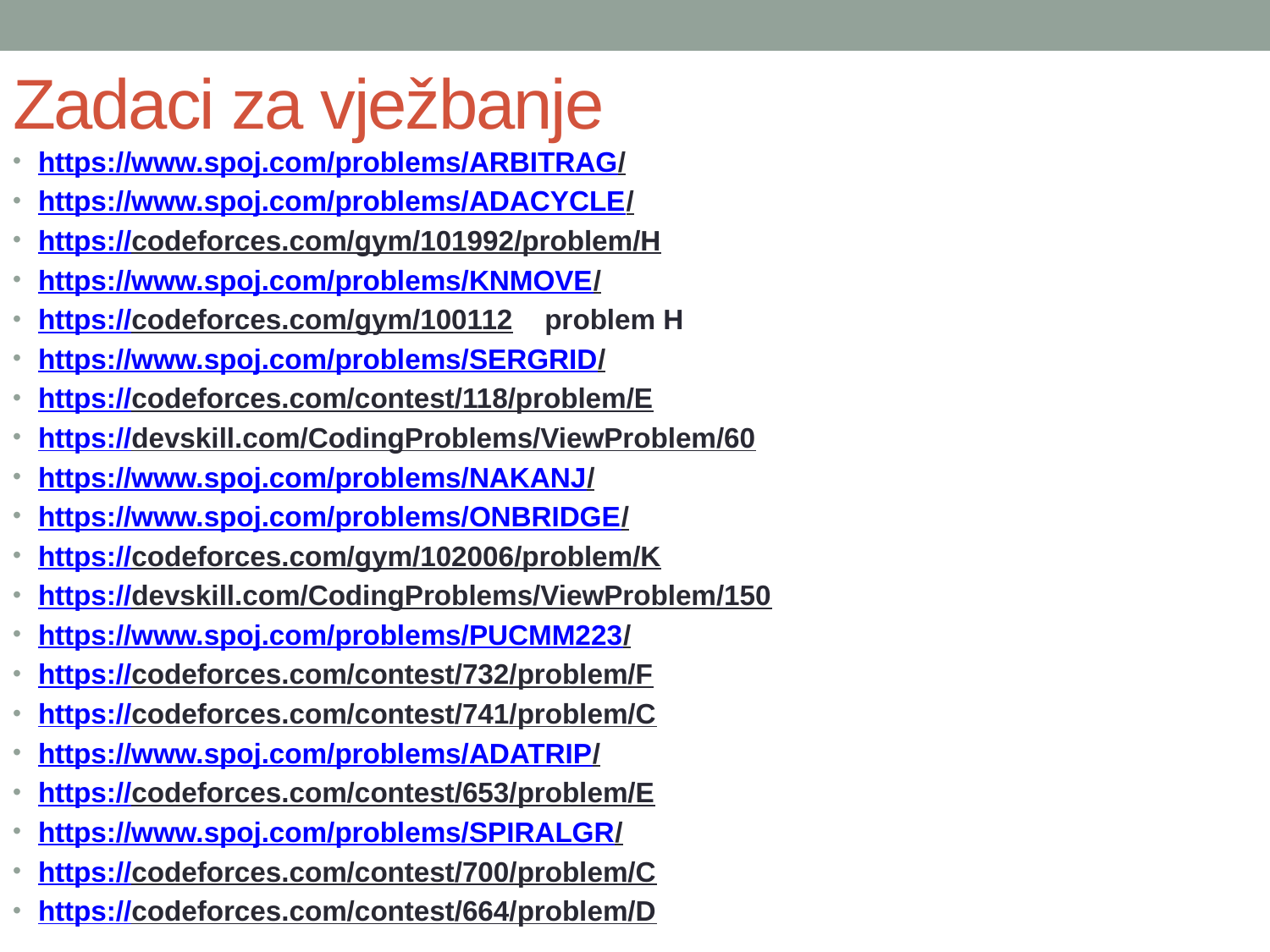

# Zadaci za vježbanje
https://www.spoj.com/problems/ARBITRAG/
https://www.spoj.com/problems/ADACYCLE/
https://codeforces.com/gym/101992/problem/H
https://www.spoj.com/problems/KNMOVE/
https://codeforces.com/gym/100112    problem H
https://www.spoj.com/problems/SERGRID/
https://codeforces.com/contest/118/problem/E
https://devskill.com/CodingProblems/ViewProblem/60
https://www.spoj.com/problems/NAKANJ/
https://www.spoj.com/problems/ONBRIDGE/
https://codeforces.com/gym/102006/problem/K
https://devskill.com/CodingProblems/ViewProblem/150
https://www.spoj.com/problems/PUCMM223/
https://codeforces.com/contest/732/problem/F
https://codeforces.com/contest/741/problem/C
https://www.spoj.com/problems/ADATRIP/
https://codeforces.com/contest/653/problem/E
https://www.spoj.com/problems/SPIRALGR/
https://codeforces.com/contest/700/problem/C
https://codeforces.com/contest/664/problem/D